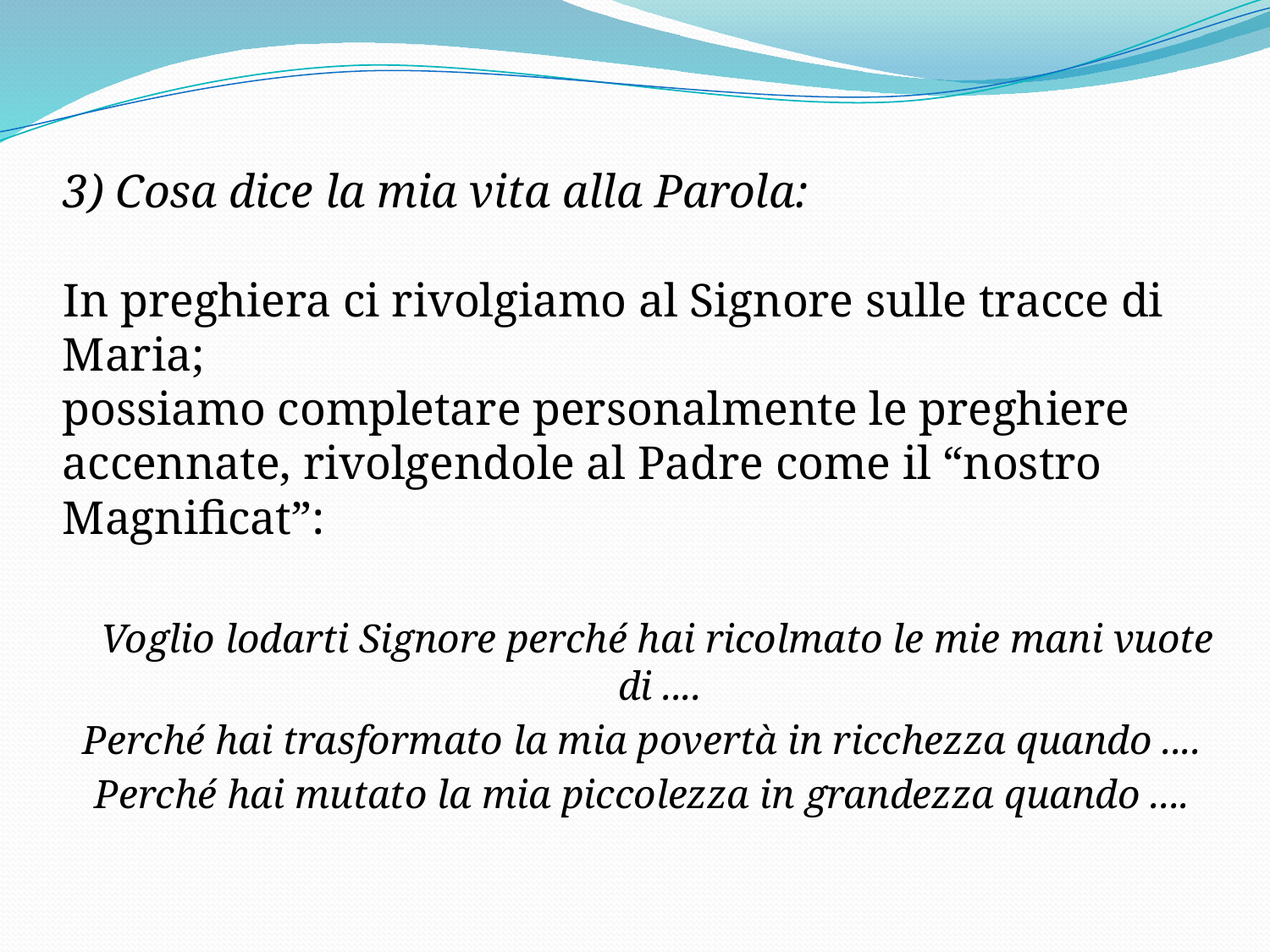

3) Cosa dice la mia vita alla Parola:

   In preghiera ci rivolgiamo al Signore sulle tracce di Maria;                                                                                 possiamo completare personalmente le preghiere accennate, rivolgendole al Padre come il “nostro Magnificat”:

   Voglio lodarti Signore perché hai ricolmato le mie mani vuote di ....
Perché hai trasformato la mia povertà in ricchezza quando ....
Perché hai mutato la mia piccolezza in grandezza quando ....